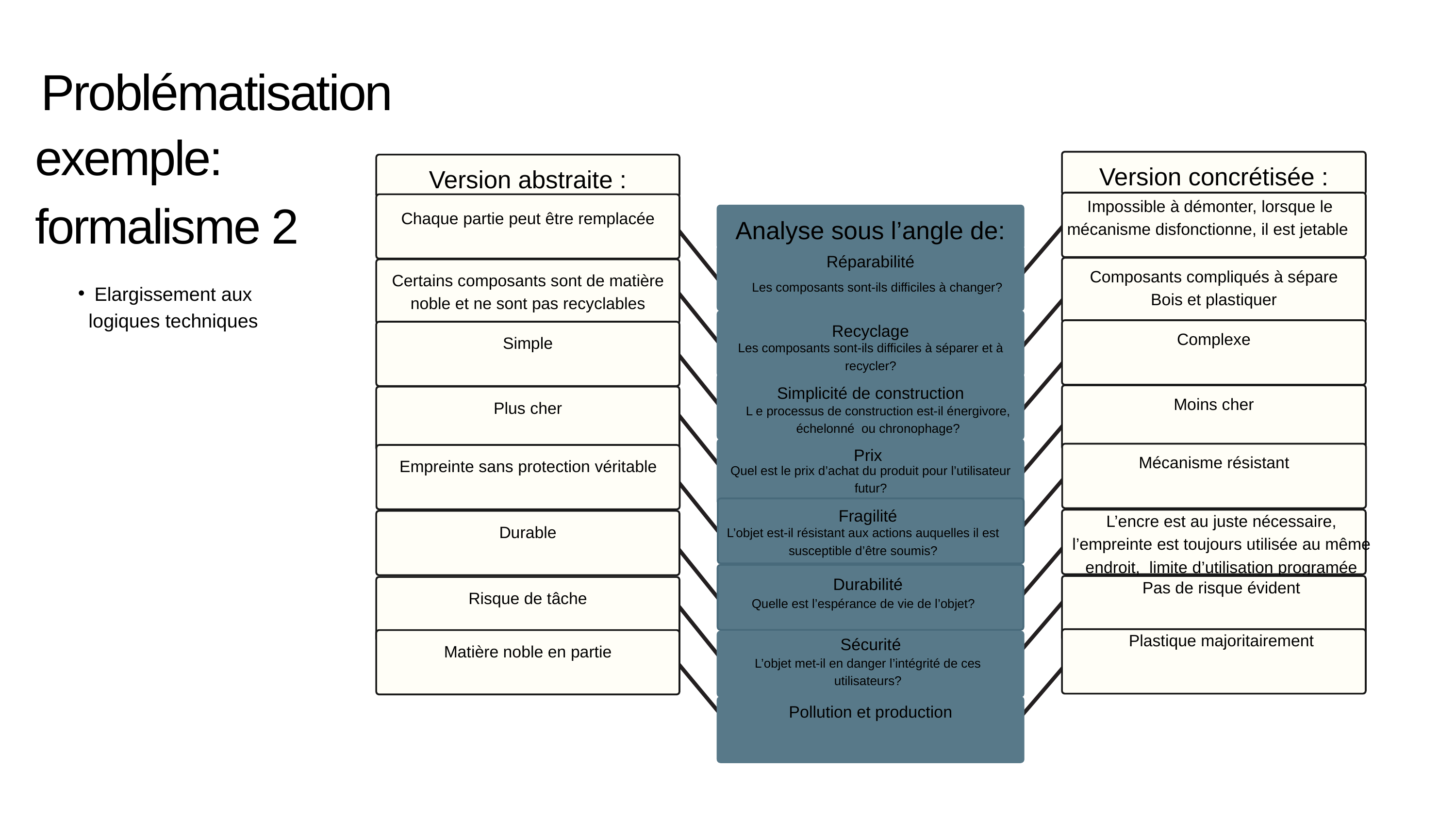

Problématisation
exemple: formalisme 2

Version concrétisée :
Version abstraite :

 Impossible à démonter, lorsque le mécanisme disfonctionne, il est jetable

Chaque partie peut être remplacée

Analyse sous l’angle de:

Réparabilité

Composants compliqués à sépare
Bois et plastiquer
Certains composants sont de matière noble et ne sont pas recyclables
Les composants sont-ils difficiles à changer?

Recyclage

Complexe
Simple
Les composants sont-ils difficiles à séparer et à recycler?

Simplicité de construction

Moins cher
Plus cher

L e processus de construction est-il énergivore, échelonné  ou chronophage?

Prix

Mécanisme résistant
Empreinte sans protection véritable
Quel est le prix d’achat du produit pour l’utilisateur futur?

Fragilité

L’encre est au juste nécessaire,
l’empreinte est toujours utilisée au même endroit,  limite d’utilisation programée

Durable
L’objet est-il résistant aux actions auquelles il est susceptible d’être soumis?

Durabilité
Pas de risque évident

Risque de tâche

Quelle est l’espérance de vie de l’objet?

Plastique majoritairement

Sécurité
Matière noble en partie

L’objet met-il en danger l’intégrité de ces utilisateurs?

Pollution et production
Elargissement aux logiques techniques